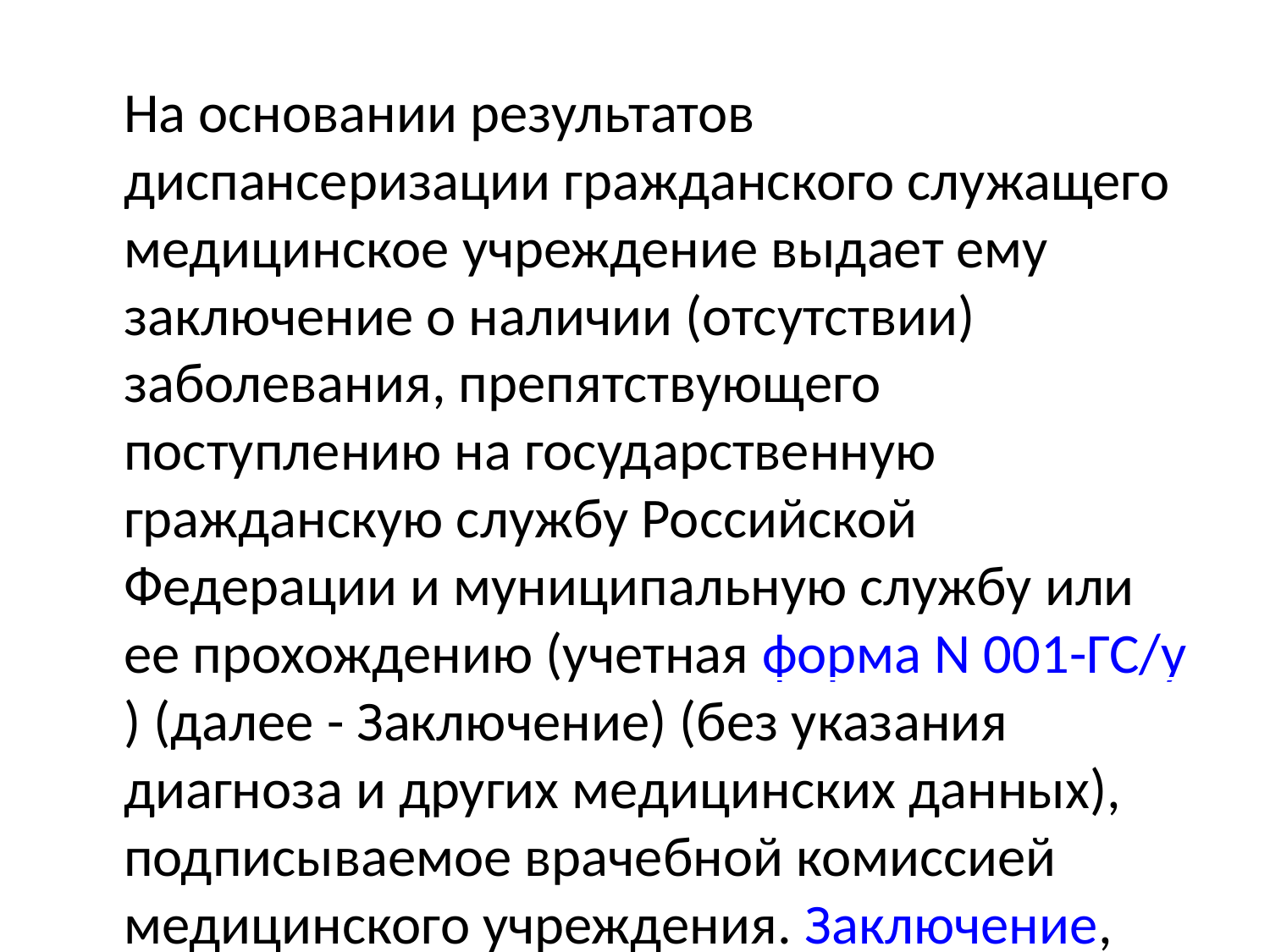

На основании результатов диспансеризации гражданского служащего медицинское учреждение выдает ему заключение о наличии (отсутствии) заболевания, препятствующего поступлению на государственную гражданскую службу Российской Федерации и муниципальную службу или ее прохождению (учетная форма N 001-ГС/у) (далее - Заключение) (без указания диагноза и других медицинских данных), подписываемое врачебной комиссией медицинского учреждения. Заключение, выданное гражданскому служащему по результатам диспансеризации, действительно до прохождения следующей диспансеризации.
	В случае если гражданскому служащему по результатам диспансеризации выдано Заключение о наличии заболевания, препятствующего прохождению гражданской службы, медицинское учреждение, выдавшее соответствующее Заключение, направляет его копию в государственный орган по месту прохождения гражданской службы в 10-дневный срок.
	Заключение приобщается к личному делу гражданского служащего в соответствии с Положением о персональных данных государственного гражданского служащего и ведении его личного дела, утвержденным Указом Президента Российской Федерации от 30.05.2005 N 609 "Об утверждении Положения о персональных данных государственного гражданского служащего Российской Федерации и ведении его личного дела" (в ред. от 23.10.2008).